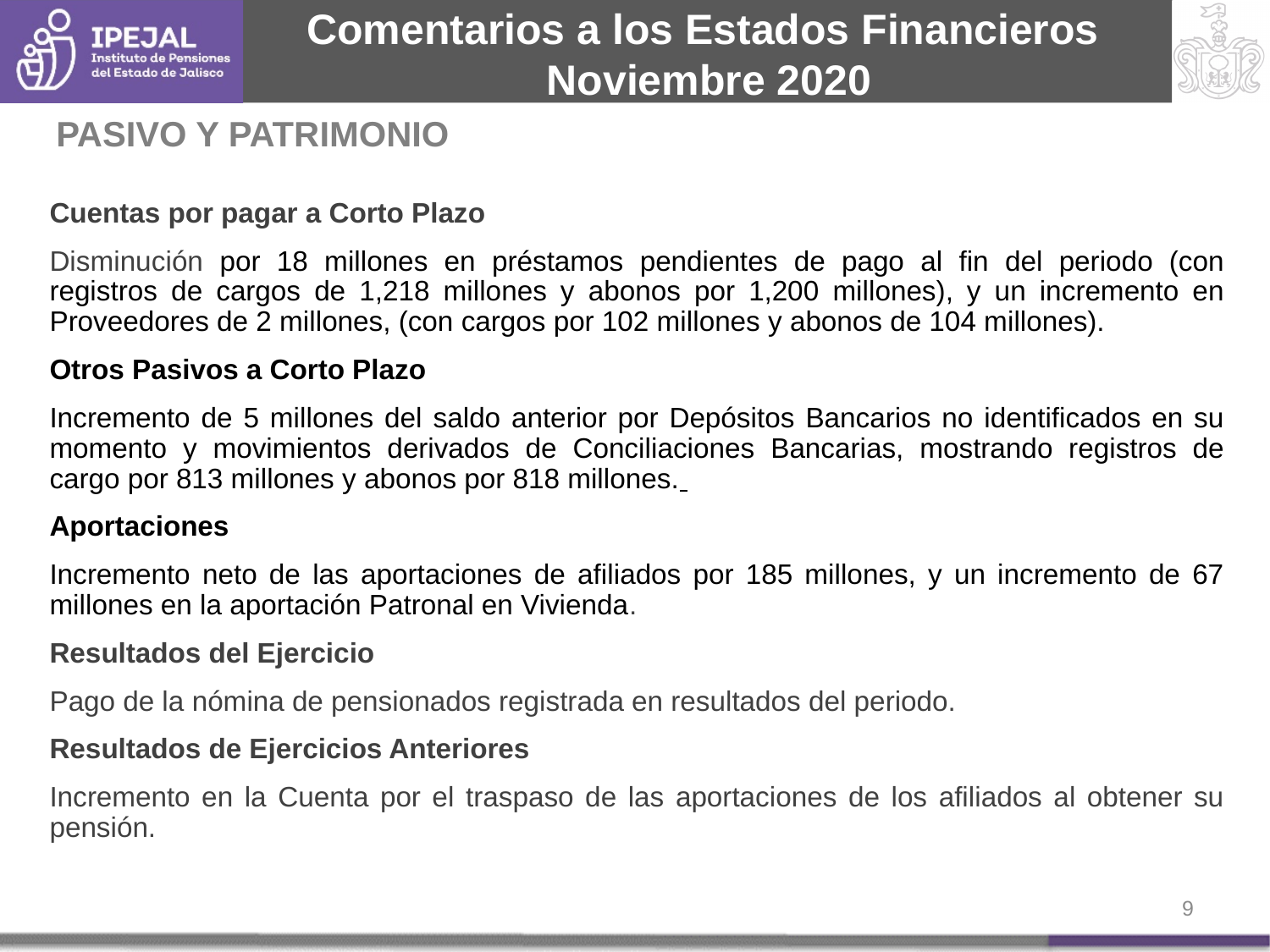

Comentarios a los Estados Financieros
 Noviembre 2020
PASIVO Y PATRIMONIO
Cuentas por pagar a Corto Plazo
Disminución por 18 millones en préstamos pendientes de pago al fin del periodo (con registros de cargos de 1,218 millones y abonos por 1,200 millones), y un incremento en Proveedores de 2 millones, (con cargos por 102 millones y abonos de 104 millones).
Otros Pasivos a Corto Plazo
Incremento de 5 millones del saldo anterior por Depósitos Bancarios no identificados en su momento y movimientos derivados de Conciliaciones Bancarias, mostrando registros de cargo por 813 millones y abonos por 818 millones.
Aportaciones
Incremento neto de las aportaciones de afiliados por 185 millones, y un incremento de 67 millones en la aportación Patronal en Vivienda.
Resultados del Ejercicio
Pago de la nómina de pensionados registrada en resultados del periodo.
Resultados de Ejercicios Anteriores
Incremento en la Cuenta por el traspaso de las aportaciones de los afiliados al obtener su pensión.
9